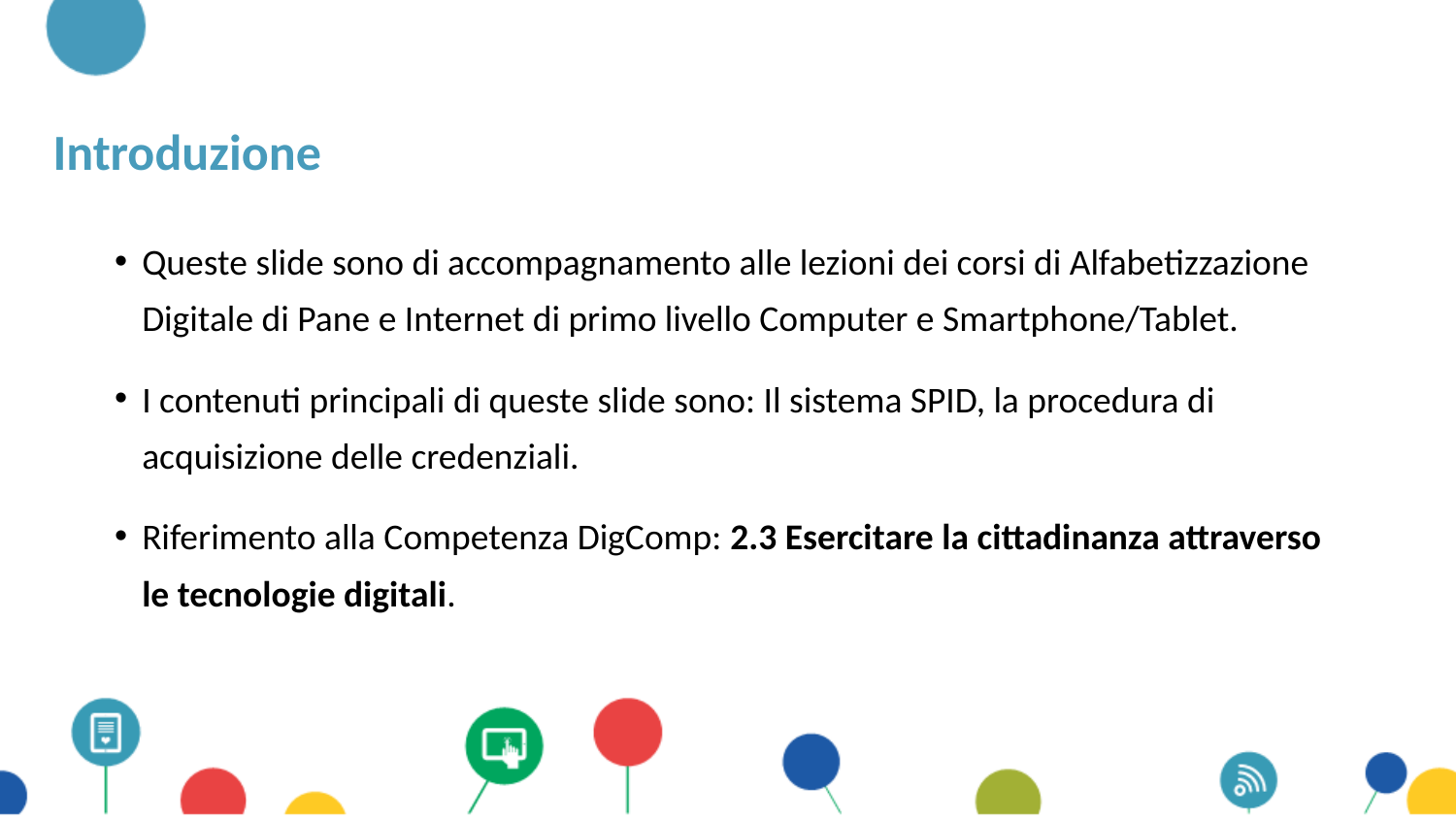

Introduzione
Queste slide sono di accompagnamento alle lezioni dei corsi di Alfabetizzazione Digitale di Pane e Internet di primo livello Computer e Smartphone/Tablet.
I contenuti principali di queste slide sono: Il sistema SPID, la procedura di acquisizione delle credenziali.
Riferimento alla Competenza DigComp: 2.3 Esercitare la cittadinanza attraverso le tecnologie digitali.